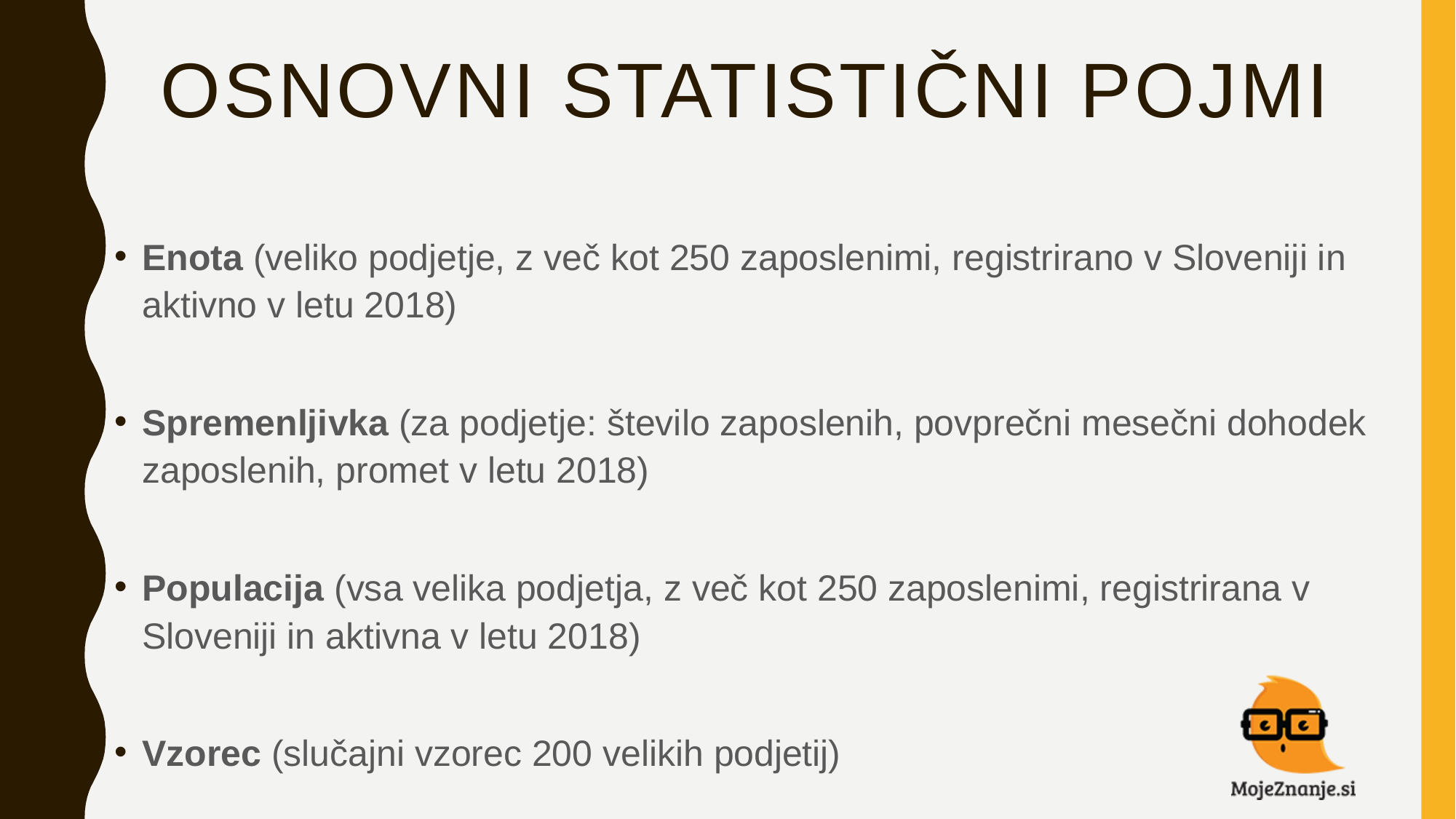

# Osnovni statistični pojmi
Enota (veliko podjetje, z več kot 250 zaposlenimi, registrirano v Sloveniji in aktivno v letu 2018)

Spremenljivka (za podjetje: število zaposlenih, povprečni mesečni dohodek zaposlenih, promet v letu 2018)

Populacija (vsa velika podjetja, z več kot 250 zaposlenimi, registrirana v Sloveniji in aktivna v letu 2018)

Vzorec (slučajni vzorec 200 velikih podjetij)